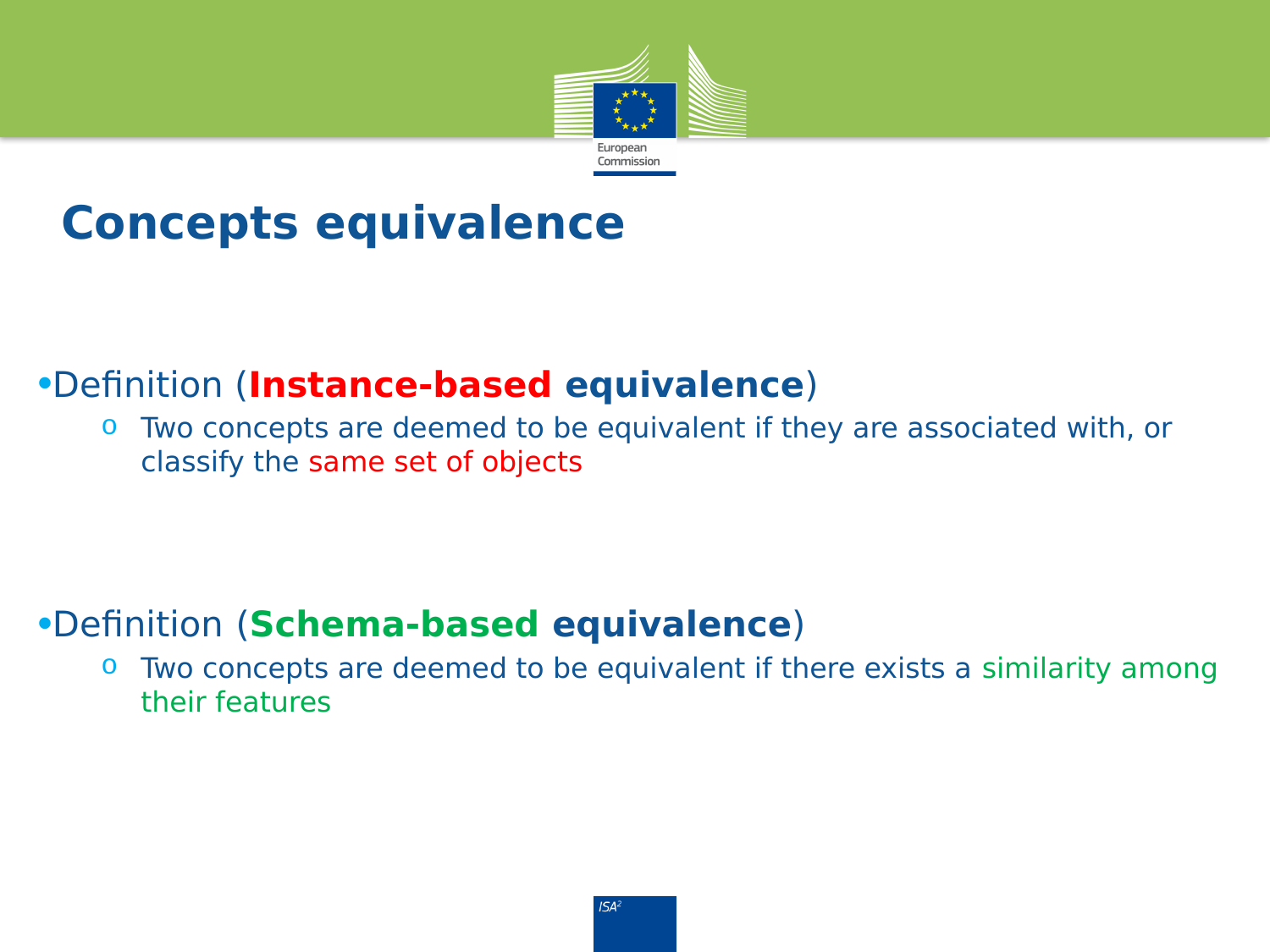

# Concepts equivalence

Definition (Instance-based equivalence)
Two concepts are deemed to be equivalent if they are associated with, or classify the same set of objects

Definition (Schema-based equivalence)
Two concepts are deemed to be equivalent if there exists a similarity among their features